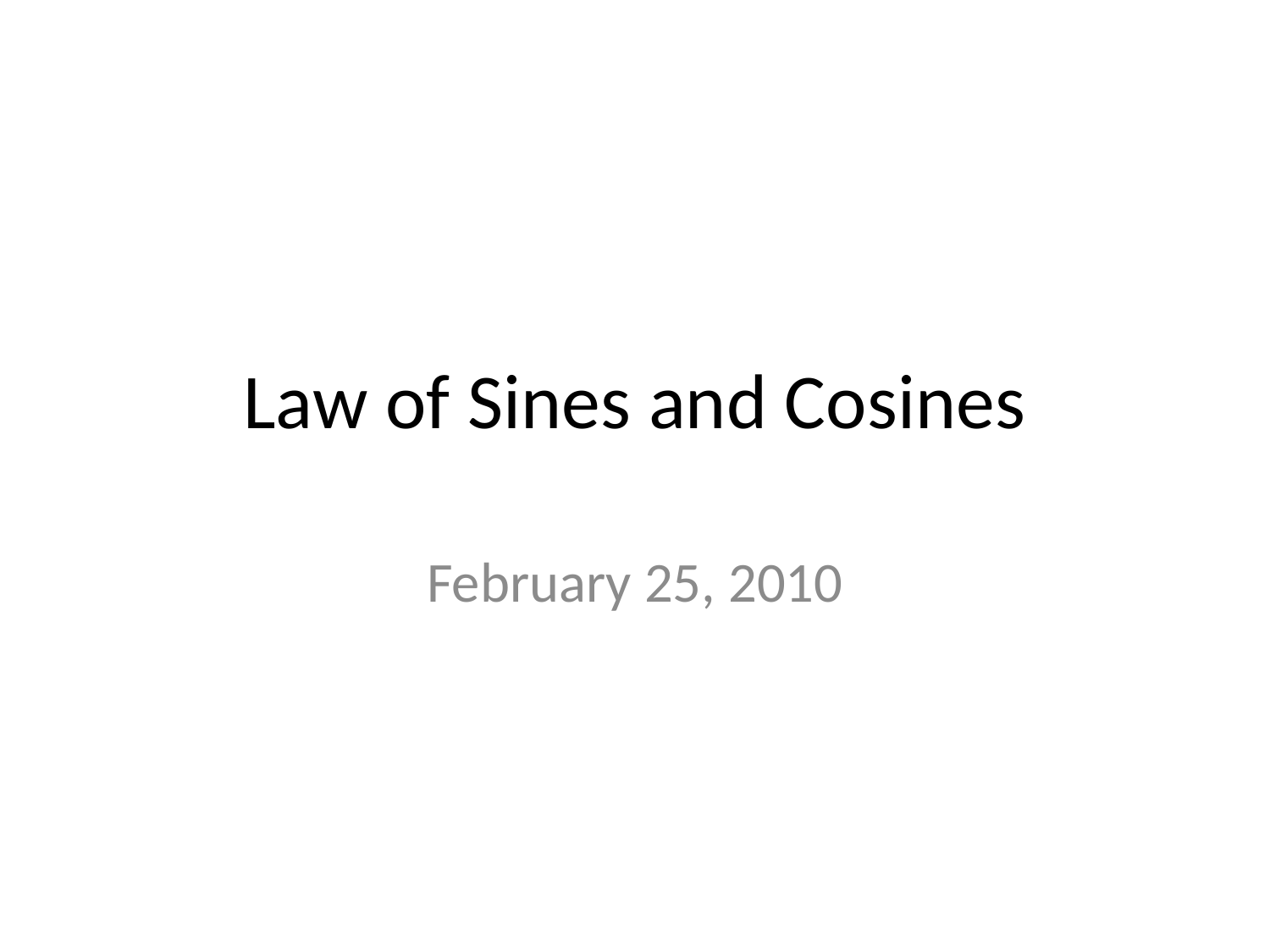

# Law of Sines and Cosines
February 25, 2010